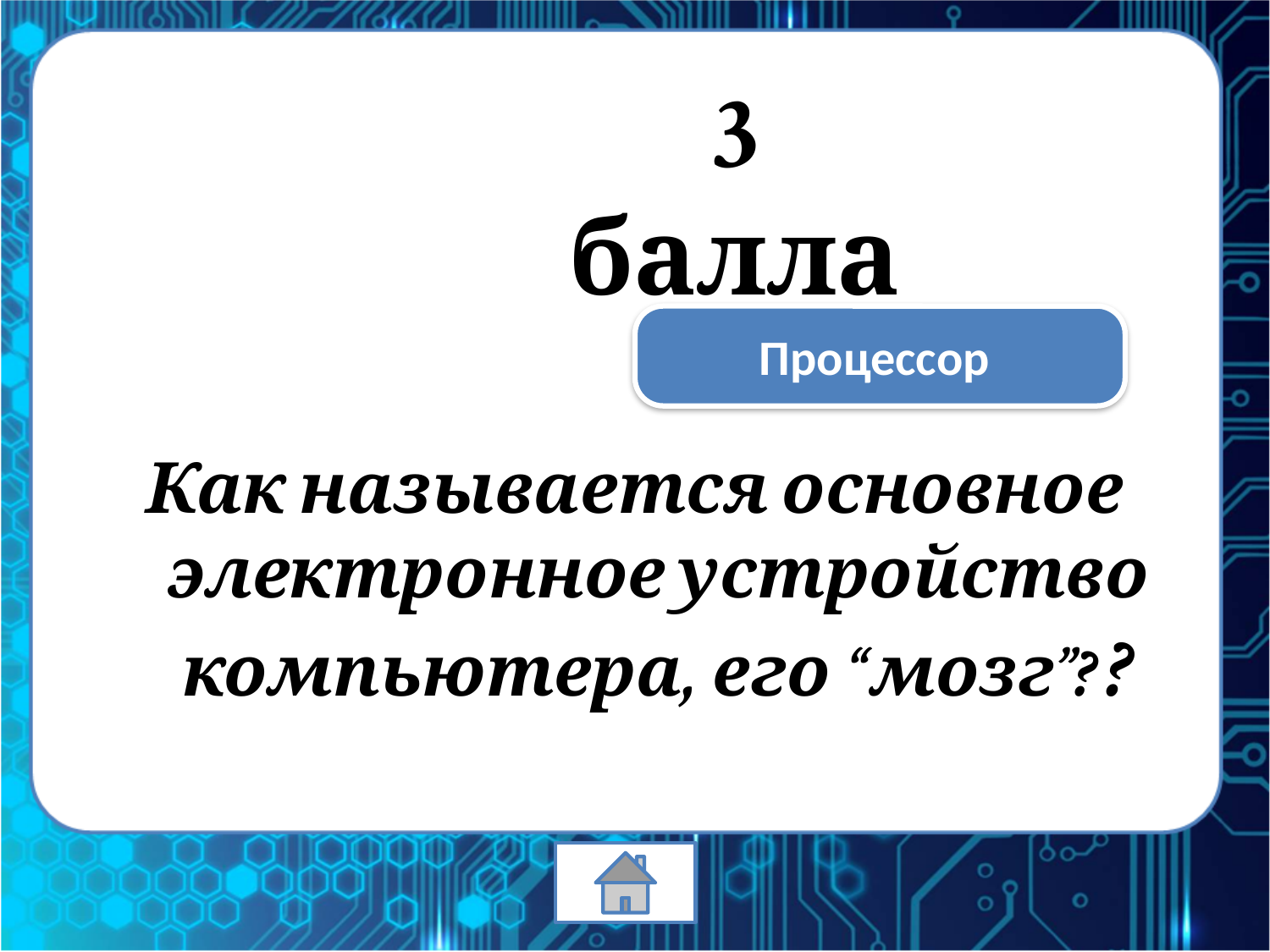

3 балла
Процессор
Как называется основное электронное устройство компьютера, его “мозг”? ?